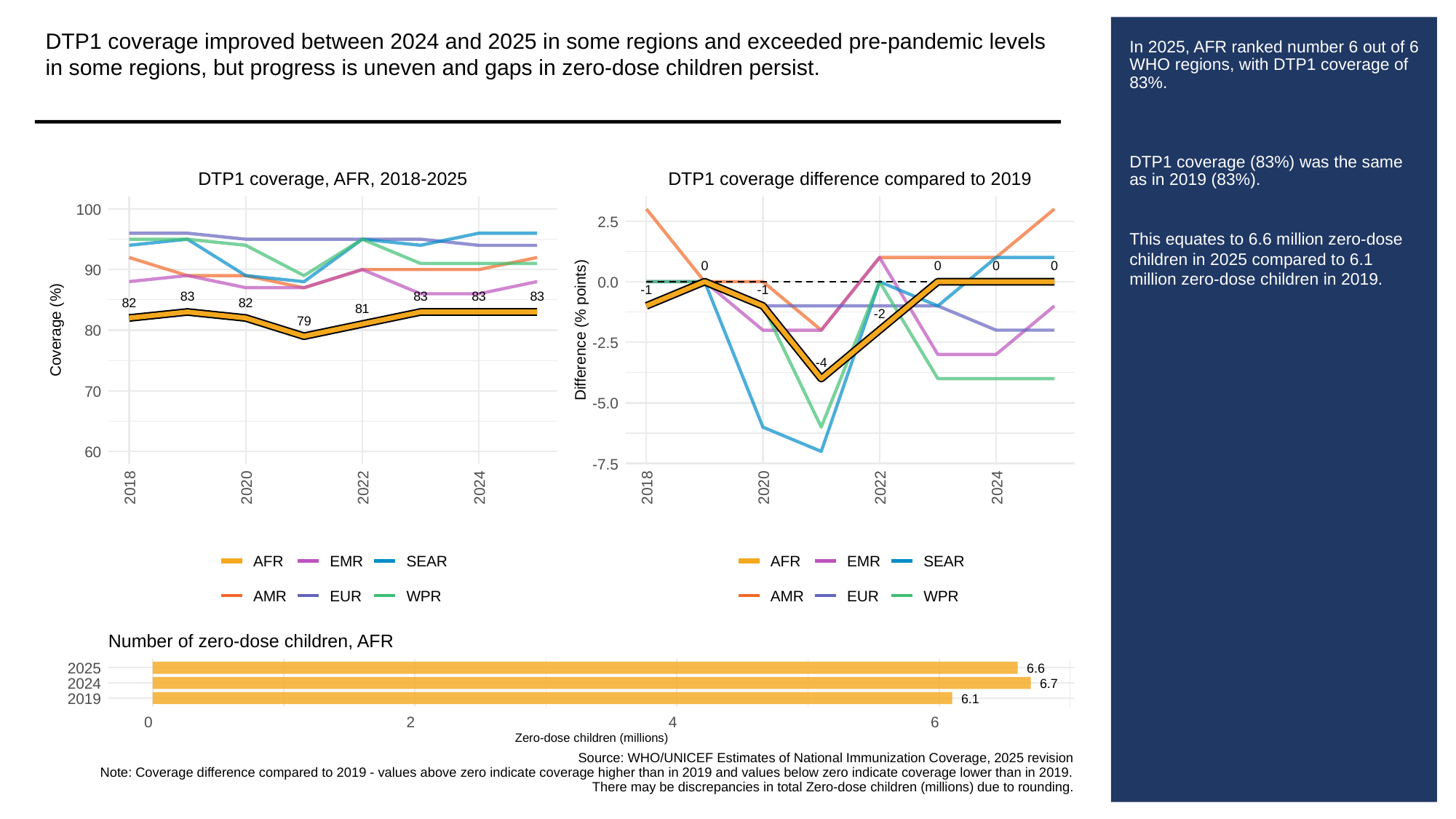

DTP1 coverage improved between 2024 and 2025 in some regions and exceeded pre-pandemic levels in some regions, but progress is uneven and gaps in zero-dose children persist.
# In 2025, AFR ranked number 6 out of 6 WHO regions, with DTP1 coverage of 83%.

DTP1 coverage (83%) was the same as in 2019 (83%).

This equates to 6.6 million zero-dose children in 2025 compared to 6.1 million zero-dose children in 2019.

DTP1 coverage, AFR, 2018-2025
DTP1 coverage difference compared to 2019

100

2.5

0
0
0
0
90

0.0

-1
-1
83
83
83
83
82
82

81
-2

79
Coverage (%)
80
Difference (% points)

-2.5

-4

70

-5.0

60

-7.5

2018
2020
2022
2024
2018
2020
2022
2024
AFR
EMR
SEAR
AFR
EMR
SEAR

AMR
EUR
WPR
AMR
EUR
WPR

Number of zero-dose children, AFR

2025
6.6

2024
6.7

2019
6.1

0
2
4
6
Zero-dose children (millions)
Source: WHO/UNICEF Estimates of National Immunization Coverage, 2025 revision
Note: Coverage difference compared to 2019 - values above zero indicate coverage higher than in 2019 and values below zero indicate coverage lower than in 2019.
There may be discrepancies in total Zero-dose children (millions) due to rounding.